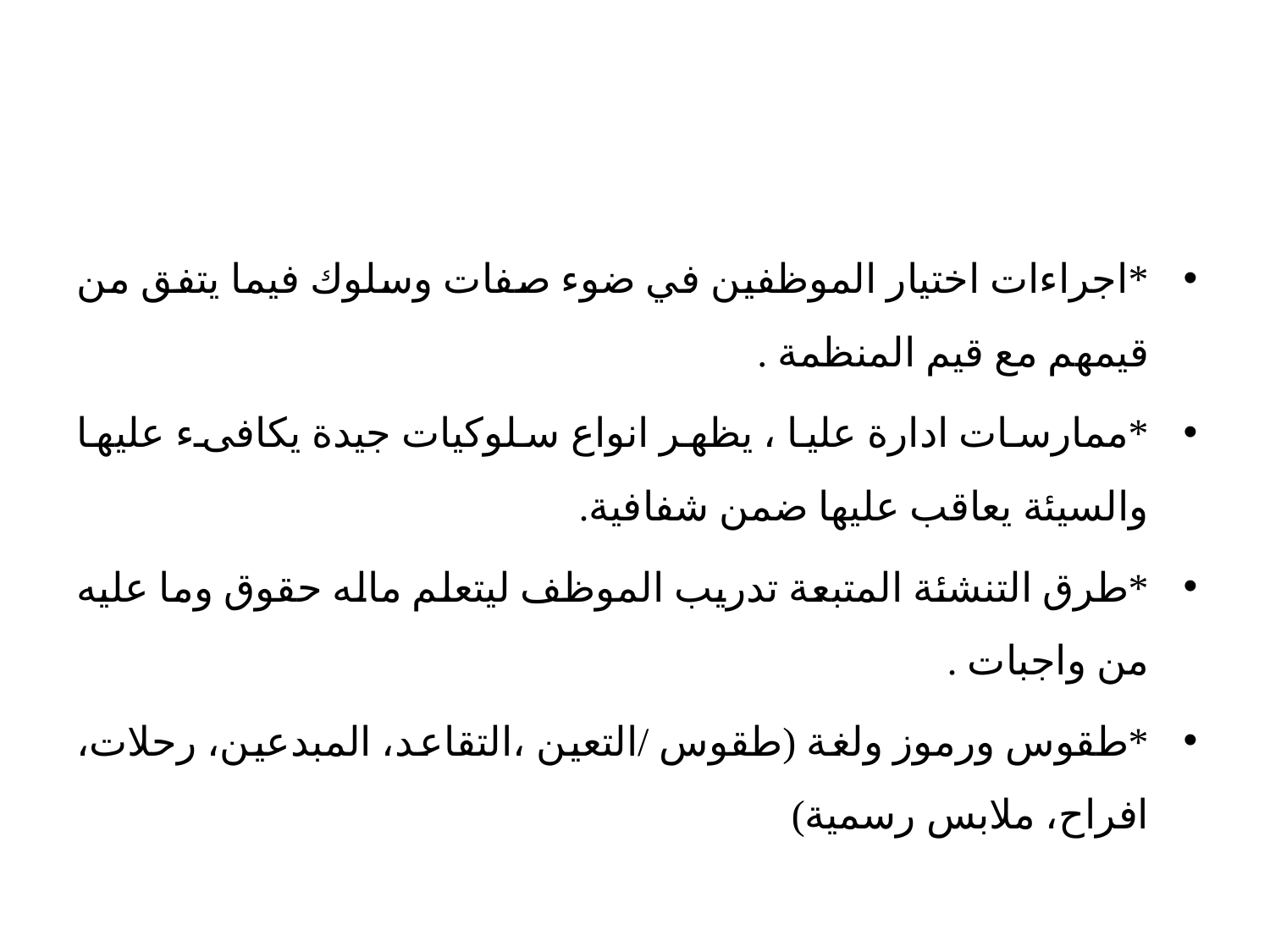

*اجراءات اختيار الموظفين في ضوء صفات وسلوك فيما يتفق من قيمهم مع قيم المنظمة .
*ممارسات ادارة عليا ، يظهر انواع سلوكيات جيدة يكافىء عليها والسيئة يعاقب عليها ضمن شفافية.
*طرق التنشئة المتبعة تدريب الموظف ليتعلم ماله حقوق وما عليه من واجبات .
*طقوس ورموز ولغة (طقوس /التعين ،التقاعد، المبدعين، رحلات، افراح، ملابس رسمية)